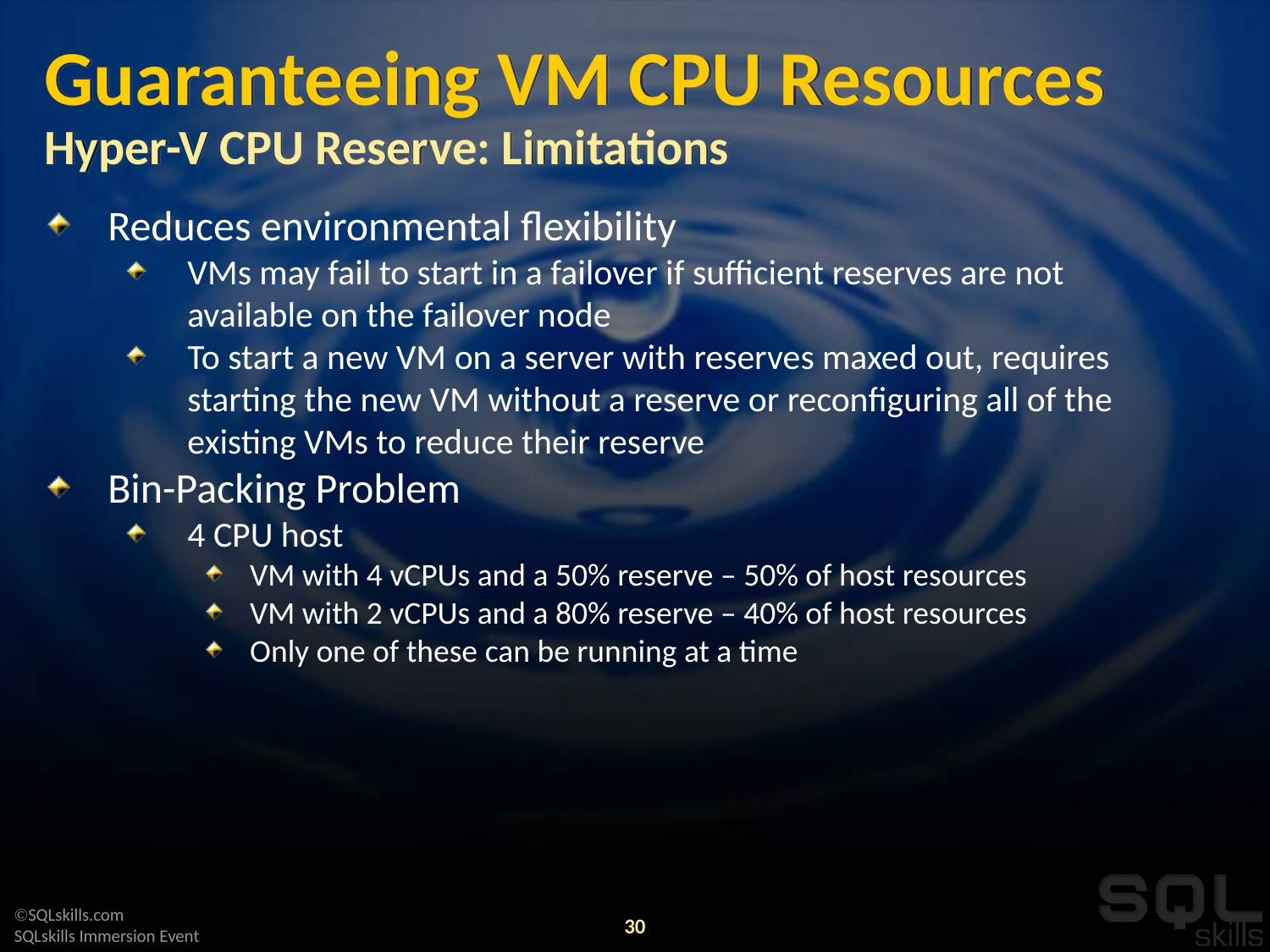

# Guaranteeing VM CPU Resources Hyper-V CPU Reserve: Limitations
Reduces environmental flexibility
VMs may fail to start in a failover if sufficient reserves are not available on the failover node
To start a new VM on a server with reserves maxed out, requires starting the new VM without a reserve or reconfiguring all of the existing VMs to reduce their reserve
Bin-Packing Problem
4 CPU host
VM with 4 vCPUs and a 50% reserve – 50% of host resources
VM with 2 vCPUs and a 80% reserve – 40% of host resources
Only one of these can be running at a time

30